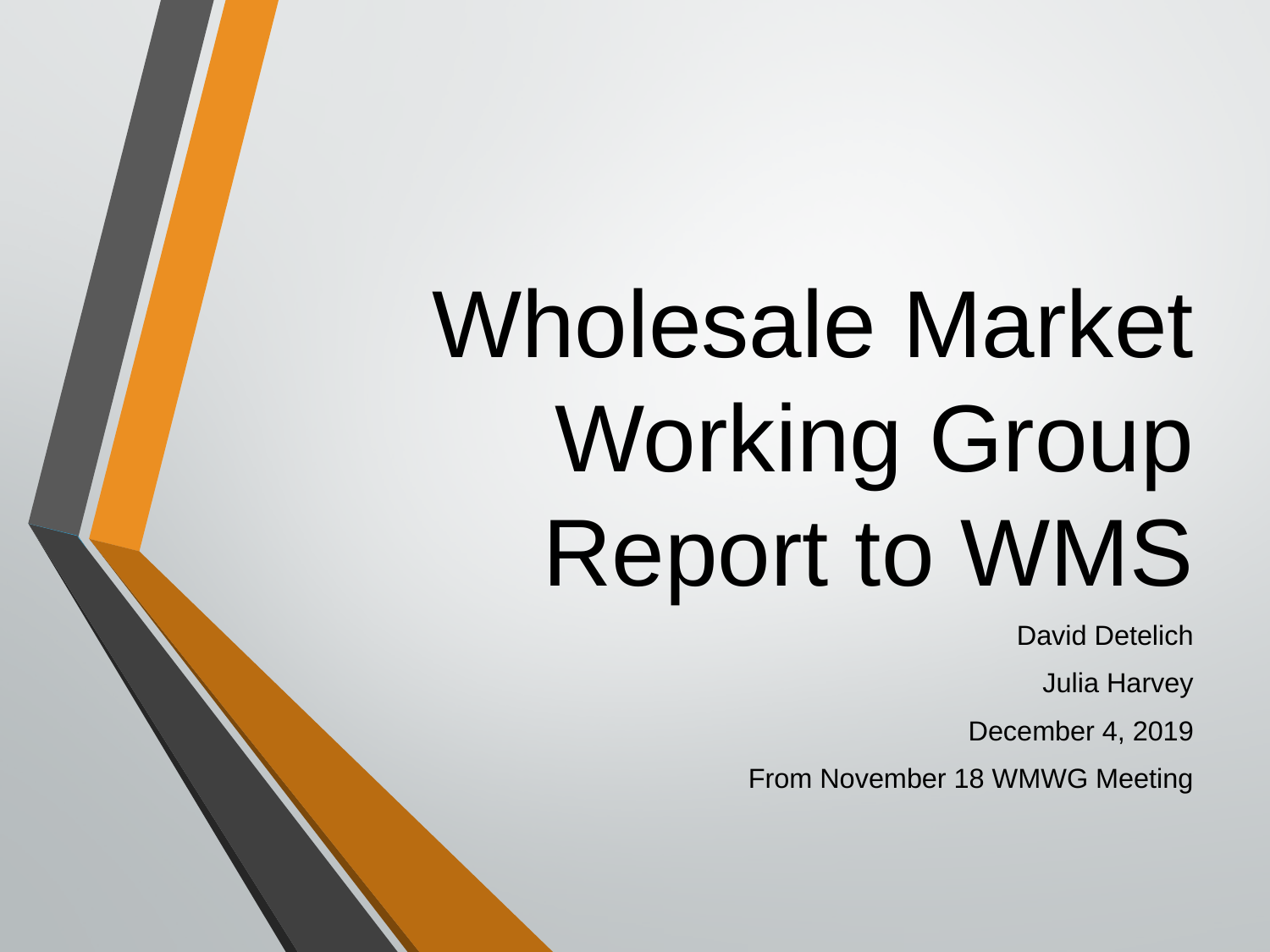

# Wholesale Market Working Group Report to WMS
David Detelich
Julia Harvey
December 4, 2019
From November 18 WMWG Meeting